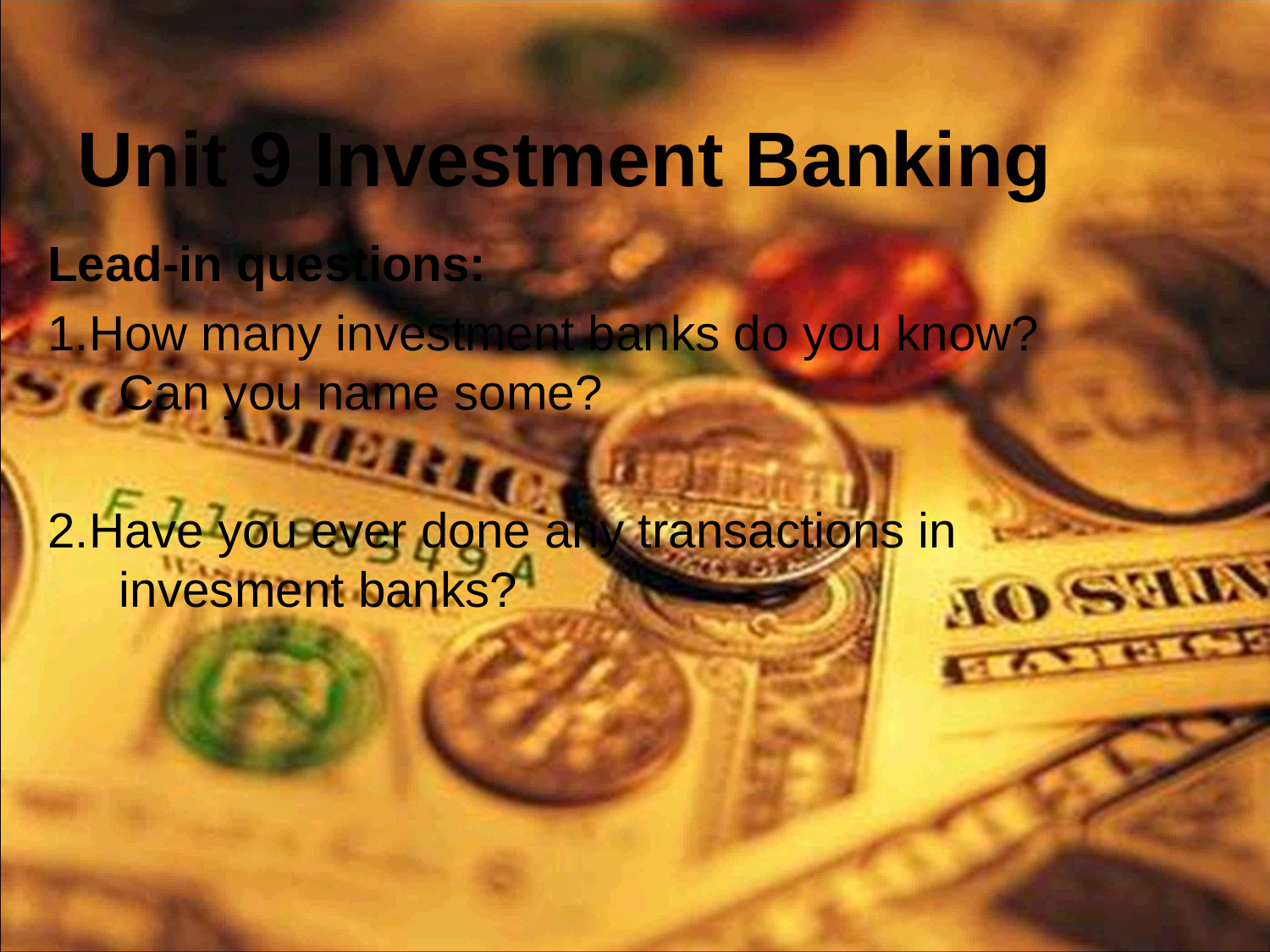

# Unit 9 Investment Banking
Lead-in questions:
1.How many investment banks do you know? Can you name some?

2.Have you ever done any transactions in invesment banks?